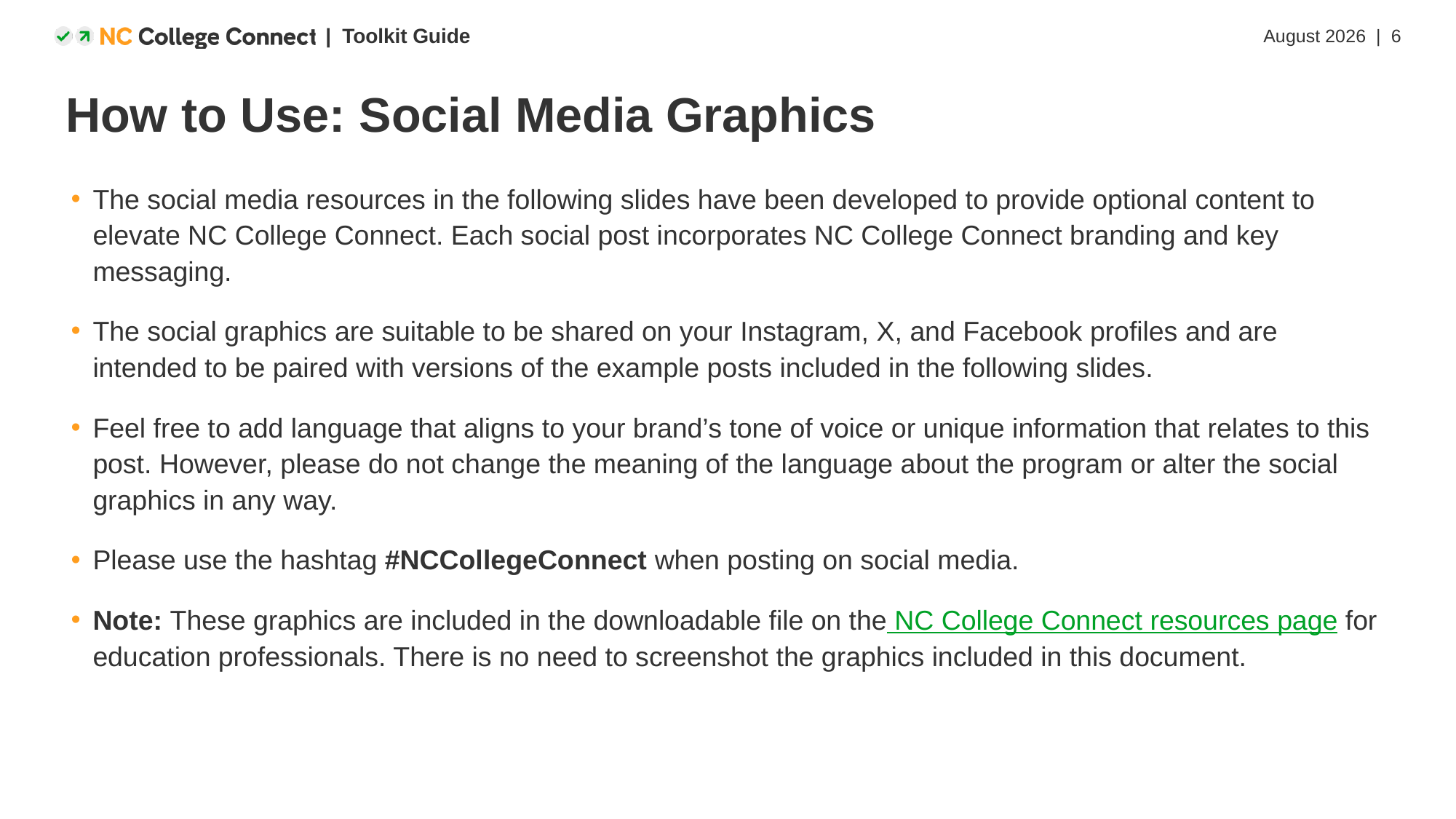

# How to Use: Social Media Graphics
The social media resources in the following slides have been developed to provide optional content to elevate NC College Connect. Each social post incorporates NC College Connect branding and key messaging.
The social graphics are suitable to be shared on your Instagram, X, and Facebook profiles and are intended to be paired with versions of the example posts included in the following slides.
Feel free to add language that aligns to your brand’s tone of voice or unique information that relates to this post. However, please do not change the meaning of the language about the program or alter the social graphics in any way.
Please use the hashtag #NCCollegeConnect when posting on social media.
Note: These graphics are included in the downloadable file on the NC College Connect resources page for education professionals. There is no need to screenshot the graphics included in this document.